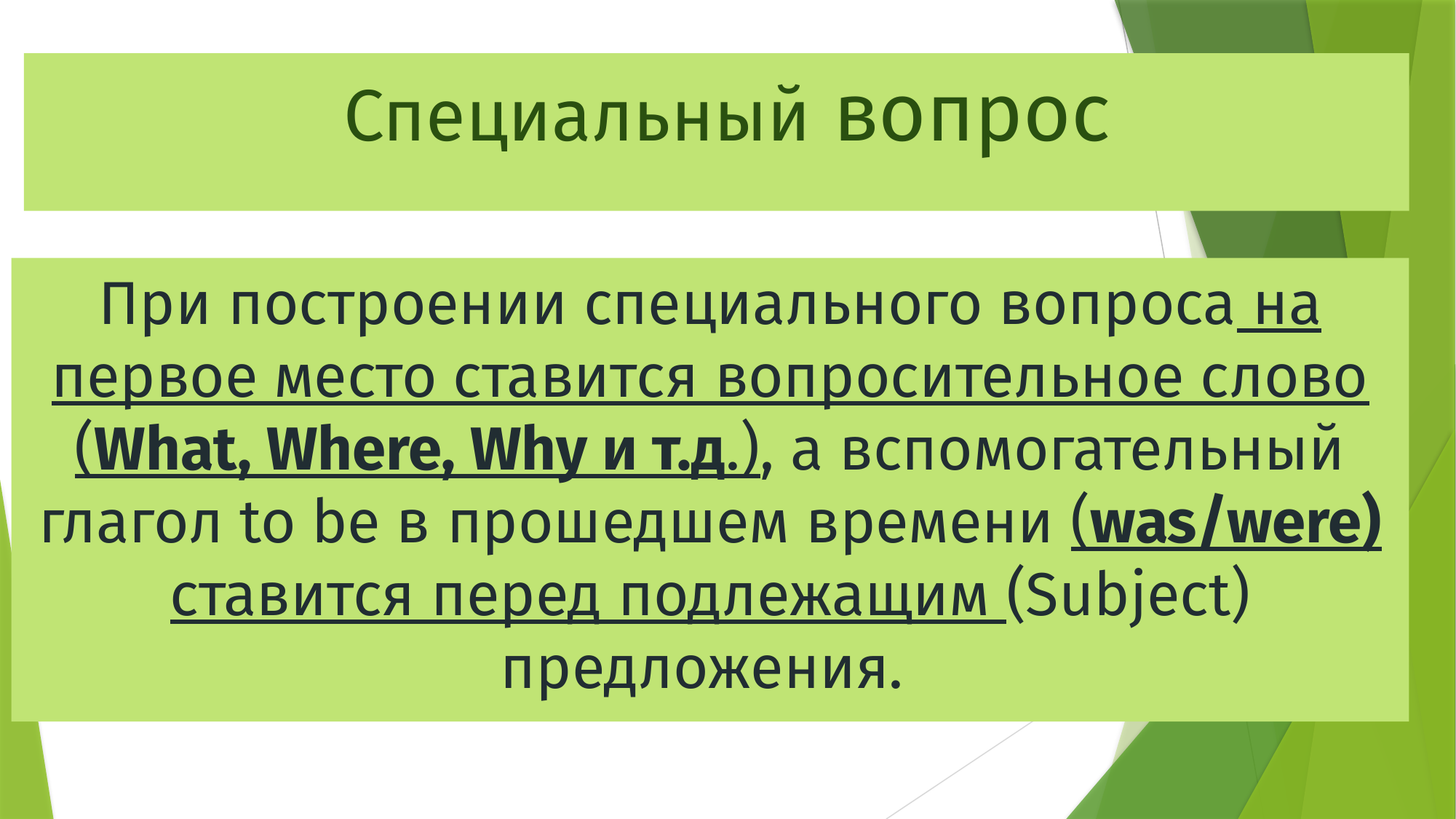

# Специальный вопрос
При построении специального вопроса на первое место ставится вопросительное слово (What, Where, Why и т.д.), а вспомогательный глагол to be в прошедшем времени (was/were) ставится перед подлежащим (Subject) предложения.